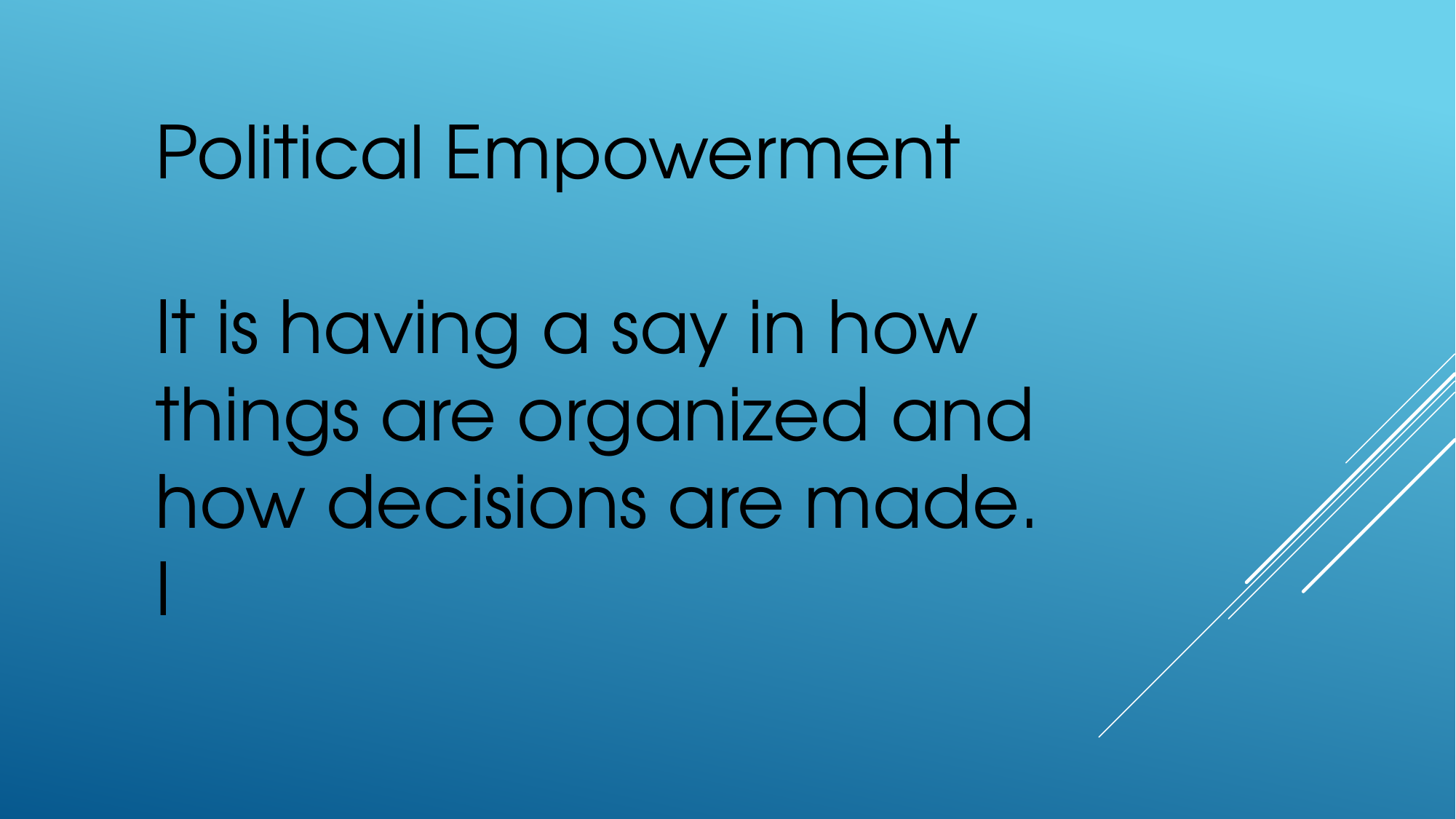

Political Empowerment

It is having a say in how things are organized and how decisions are made.
I